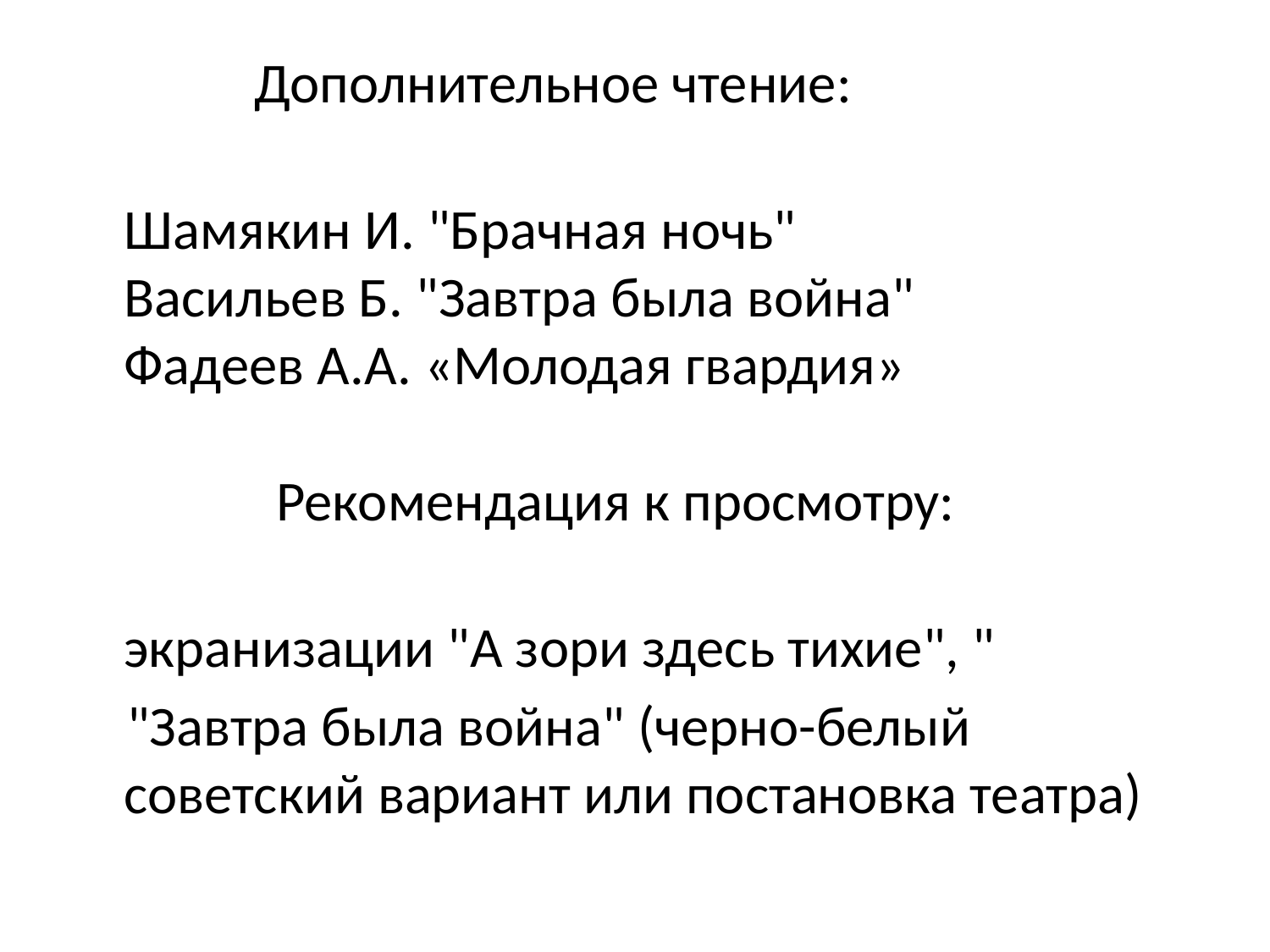

Дополнительное чтение:
Шамякин И. "Брачная ночь"
Васильев Б. "Завтра была война"
Фадеев А.А. «Молодая гвардия»
            Рекомендация к просмотру:
экранизации "А зори здесь тихие", "
    "Завтра была война" (черно-белый советский вариант или постановка театра)